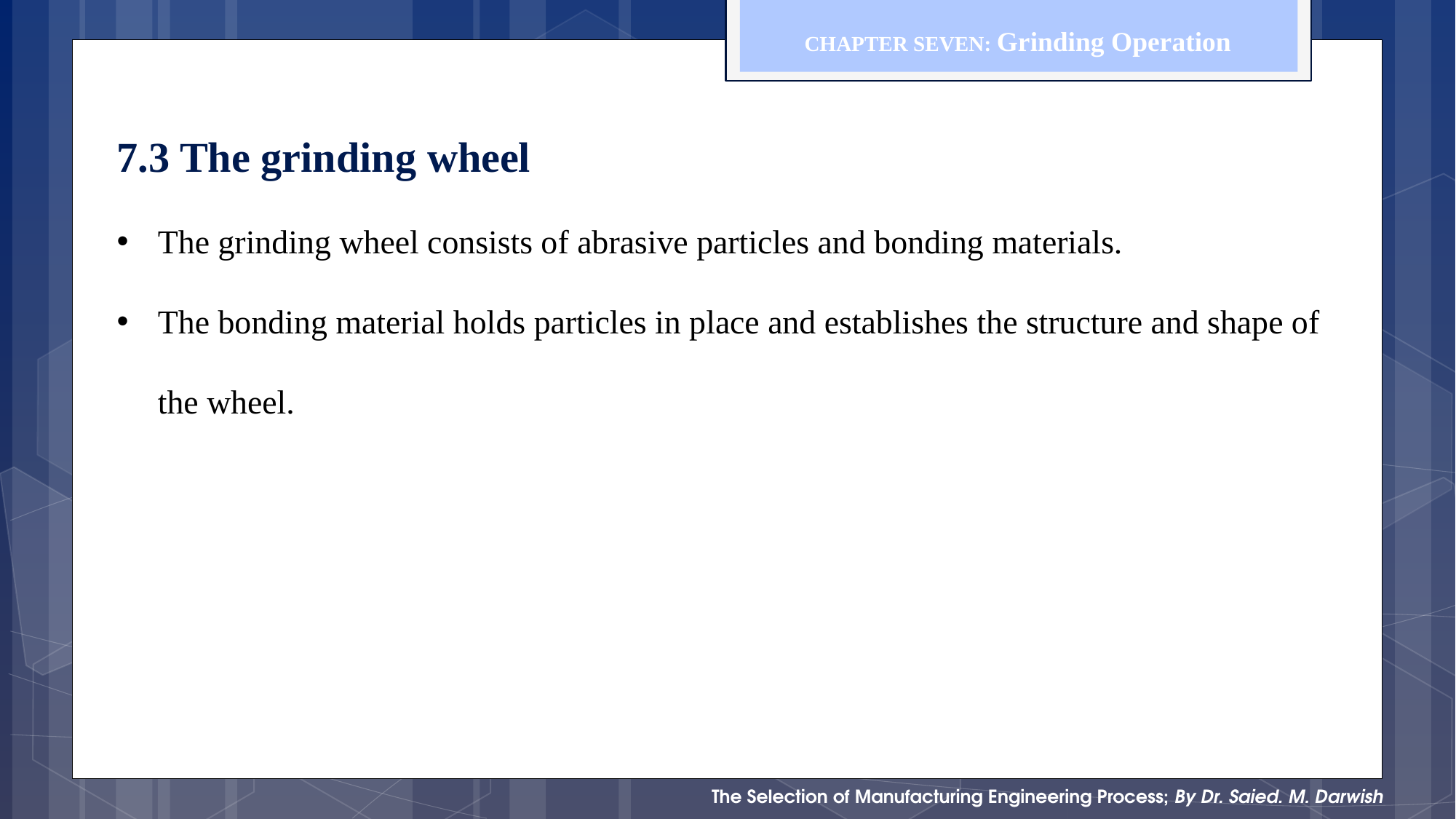

CHAPTER SEVEN: Grinding Operation
7.3 The grinding wheel
The grinding wheel consists of abrasive particles and bonding materials.
The bonding material holds particles in place and establishes the structure and shape of the wheel.